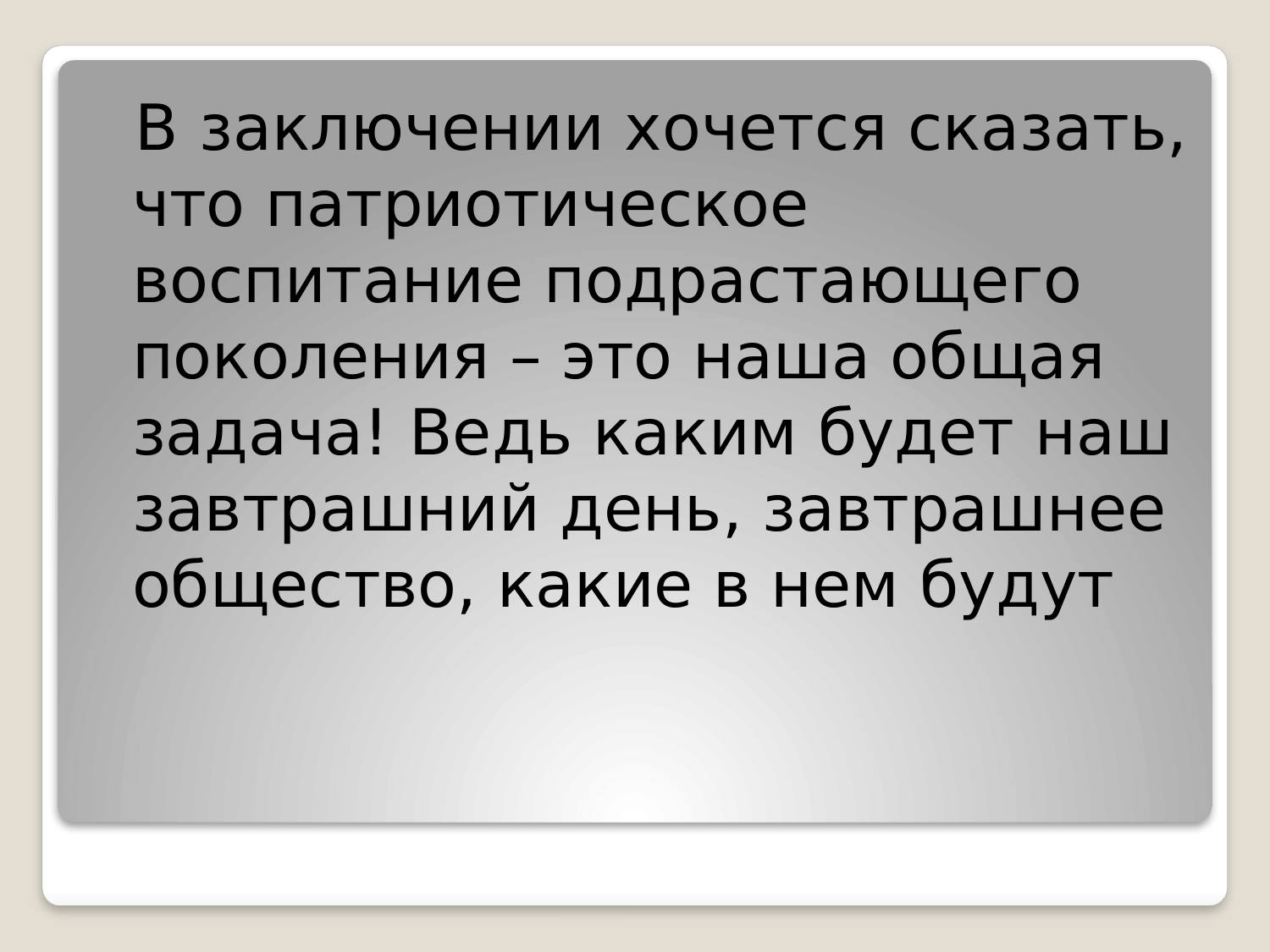

В заключении хочется сказать, что патриотическое воспитание подрастающего поколения – это наша общая задача! Ведь каким будет наш завтрашний день, завтрашнее общество, какие в нем будут
#